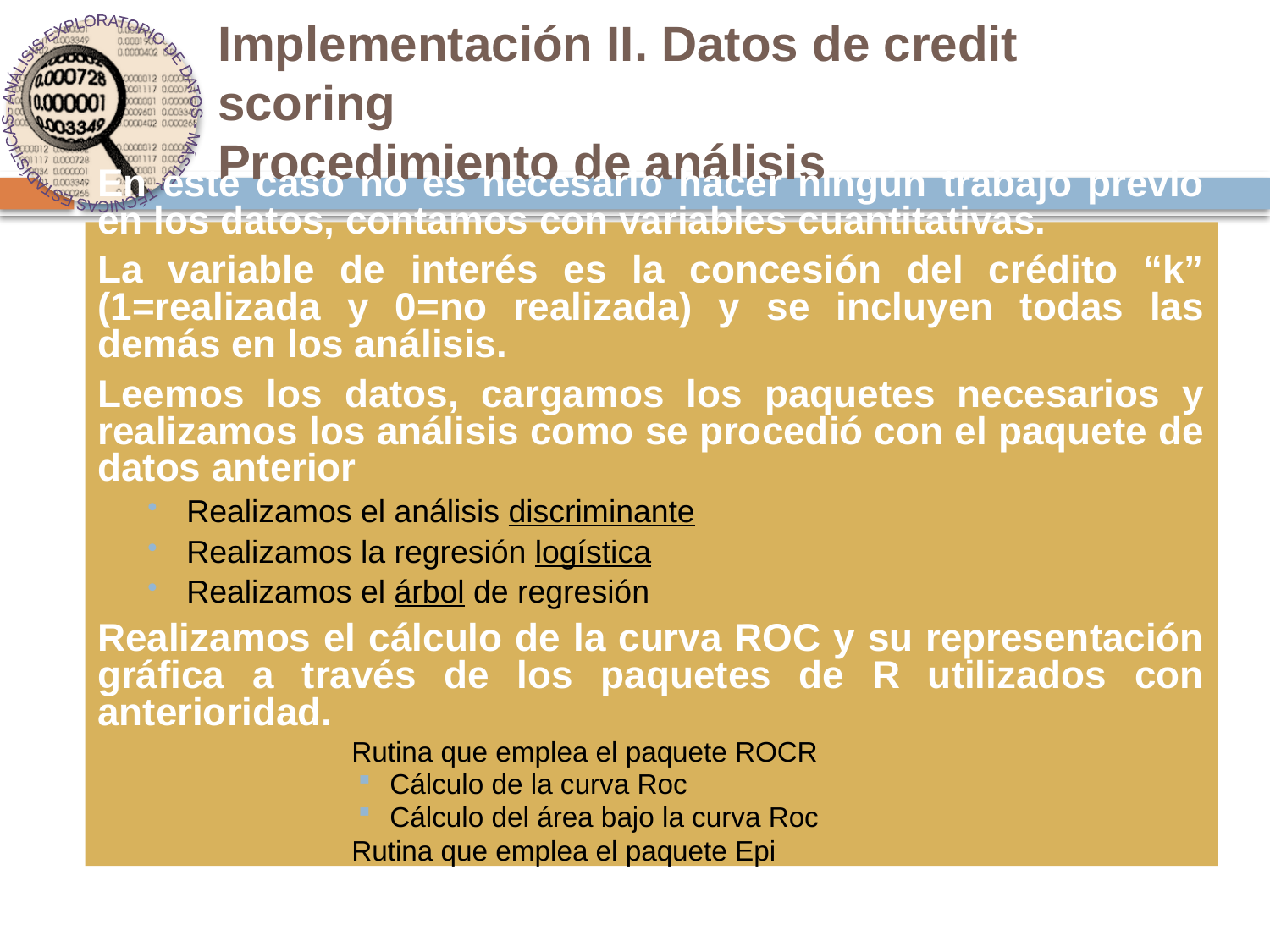

Implementación II. Datos de credit scoring
Procedimiento de análisis
En este caso no es necesario hacer ningún trabajo previo en los datos, contamos con variables cuantitativas.
La variable de interés es la concesión del crédito “k” (1=realizada y 0=no realizada) y se incluyen todas las demás en los análisis.
Leemos los datos, cargamos los paquetes necesarios y realizamos los análisis como se procedió con el paquete de datos anterior
Realizamos el análisis discriminante
Realizamos la regresión logística
Realizamos el árbol de regresión
Realizamos el cálculo de la curva ROC y su representación gráfica a través de los paquetes de R utilizados con anterioridad.
Rutina que emplea el paquete ROCR
Cálculo de la curva Roc
Cálculo del área bajo la curva Roc
Rutina que emplea el paquete Epi